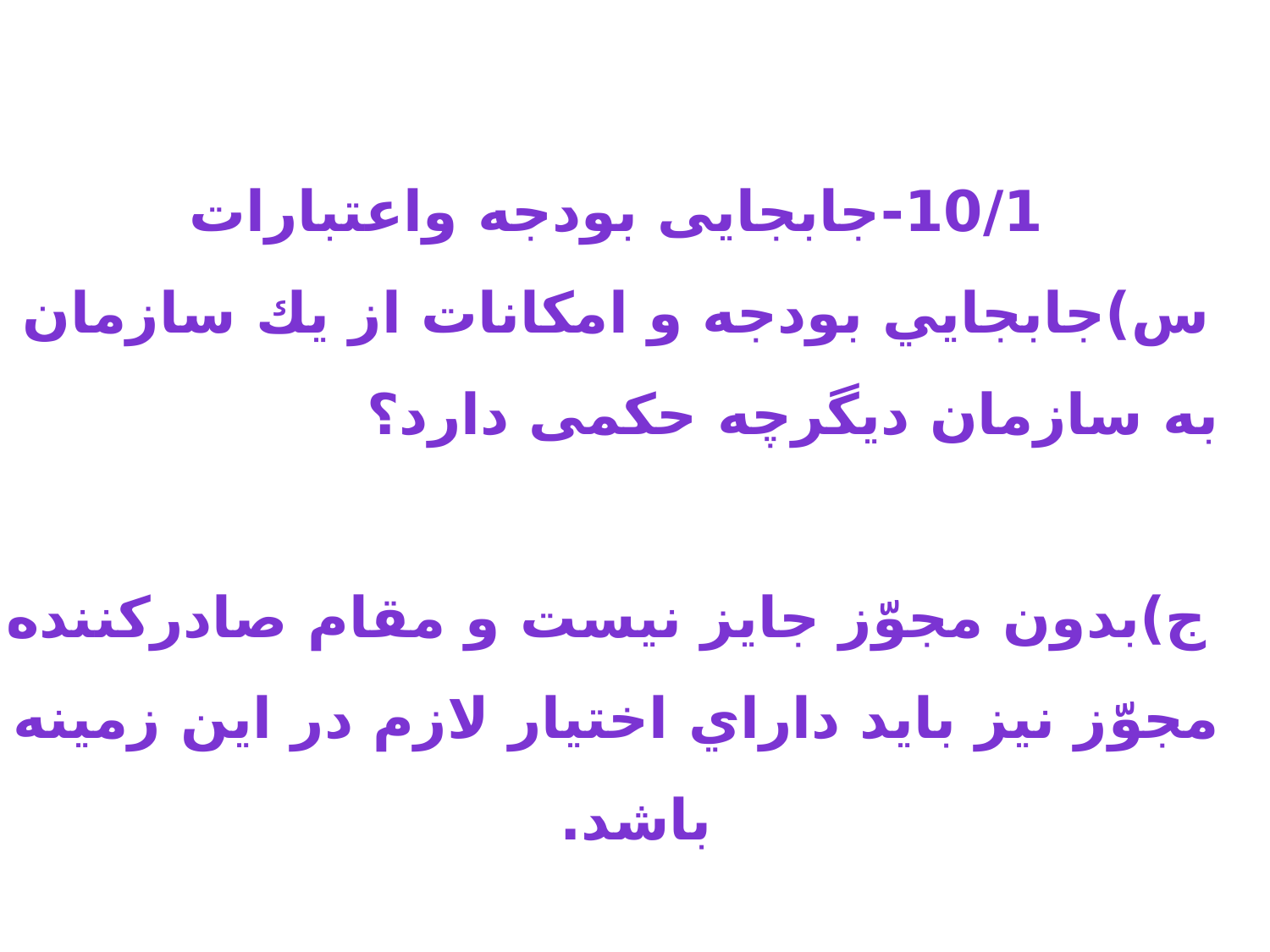

# 10/1-جابجایی بودجه واعتبارات س)جابجايي بودجه و امكانات از يك سازمان به سازمان ديگرچه حکمی دارد؟ ج)بدون مجوّز جايز نيست و مقام صادركننده مجوّز نيز بايد داراي اختيار لازم در اين زمينه باشد.